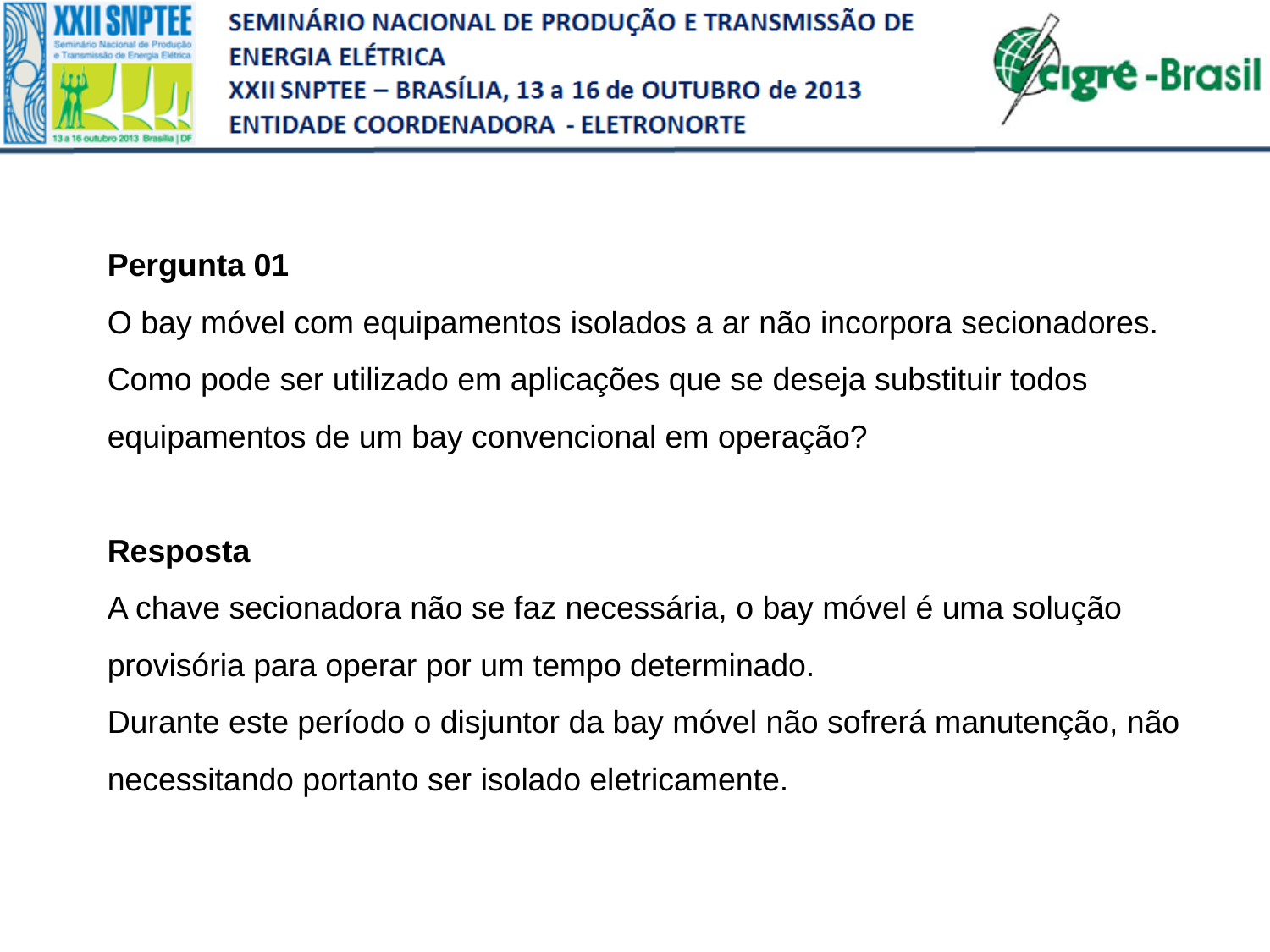

Pergunta 01
O bay móvel com equipamentos isolados a ar não incorpora secionadores. Como pode ser utilizado em aplicações que se deseja substituir todos equipamentos de um bay convencional em operação?

Resposta
A chave secionadora não se faz necessária, o bay móvel é uma solução provisória para operar por um tempo determinado.
Durante este período o disjuntor da bay móvel não sofrerá manutenção, não necessitando portanto ser isolado eletricamente.